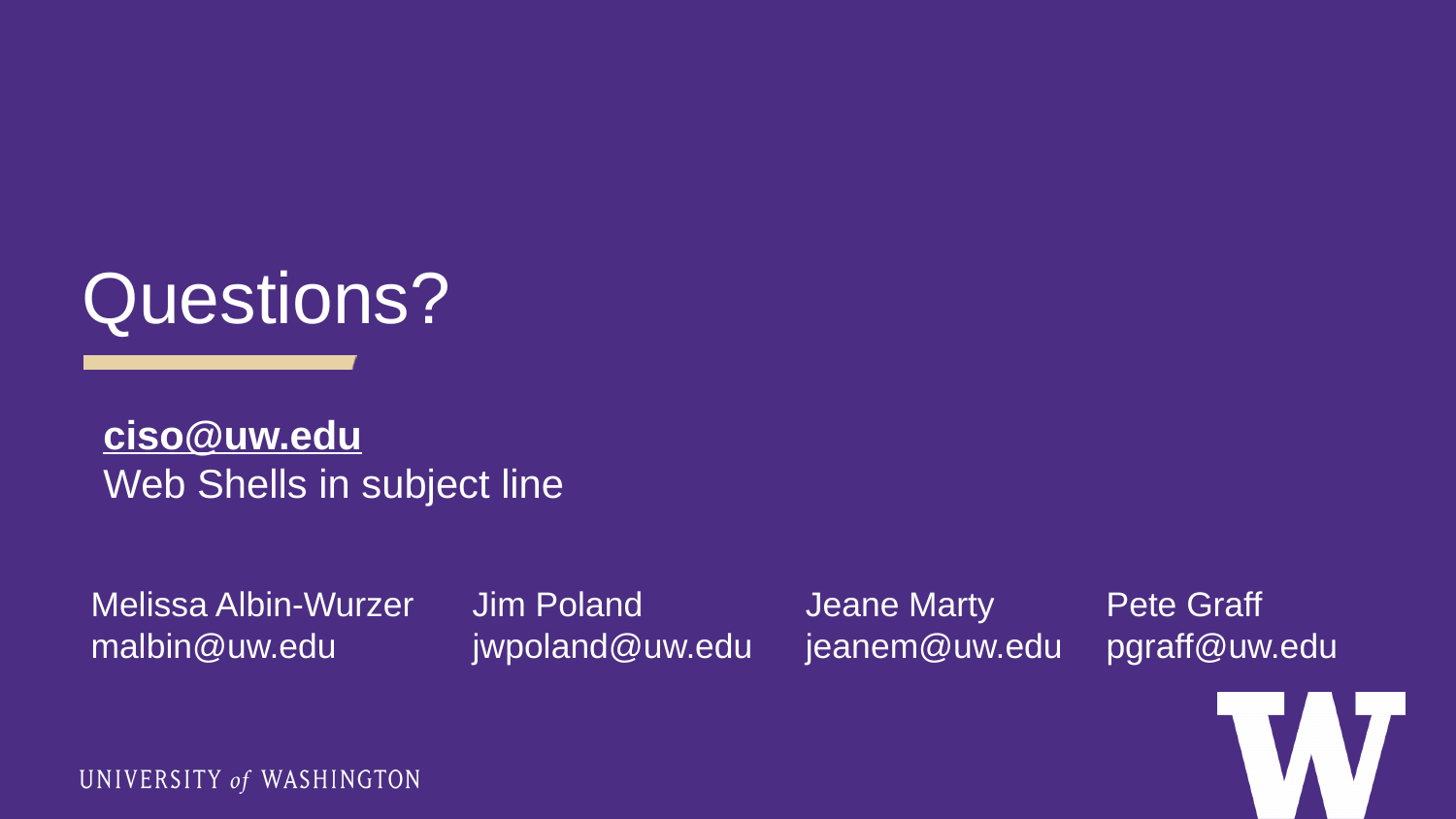

# Questions?
ciso@uw.edu
Web Shells in subject line
Melissa Albin-Wurzer
malbin@uw.edu
Jim Poland
jwpoland@uw.edu
Jeane Marty jeanem@uw.edu
Pete Graff
pgraff@uw.edu